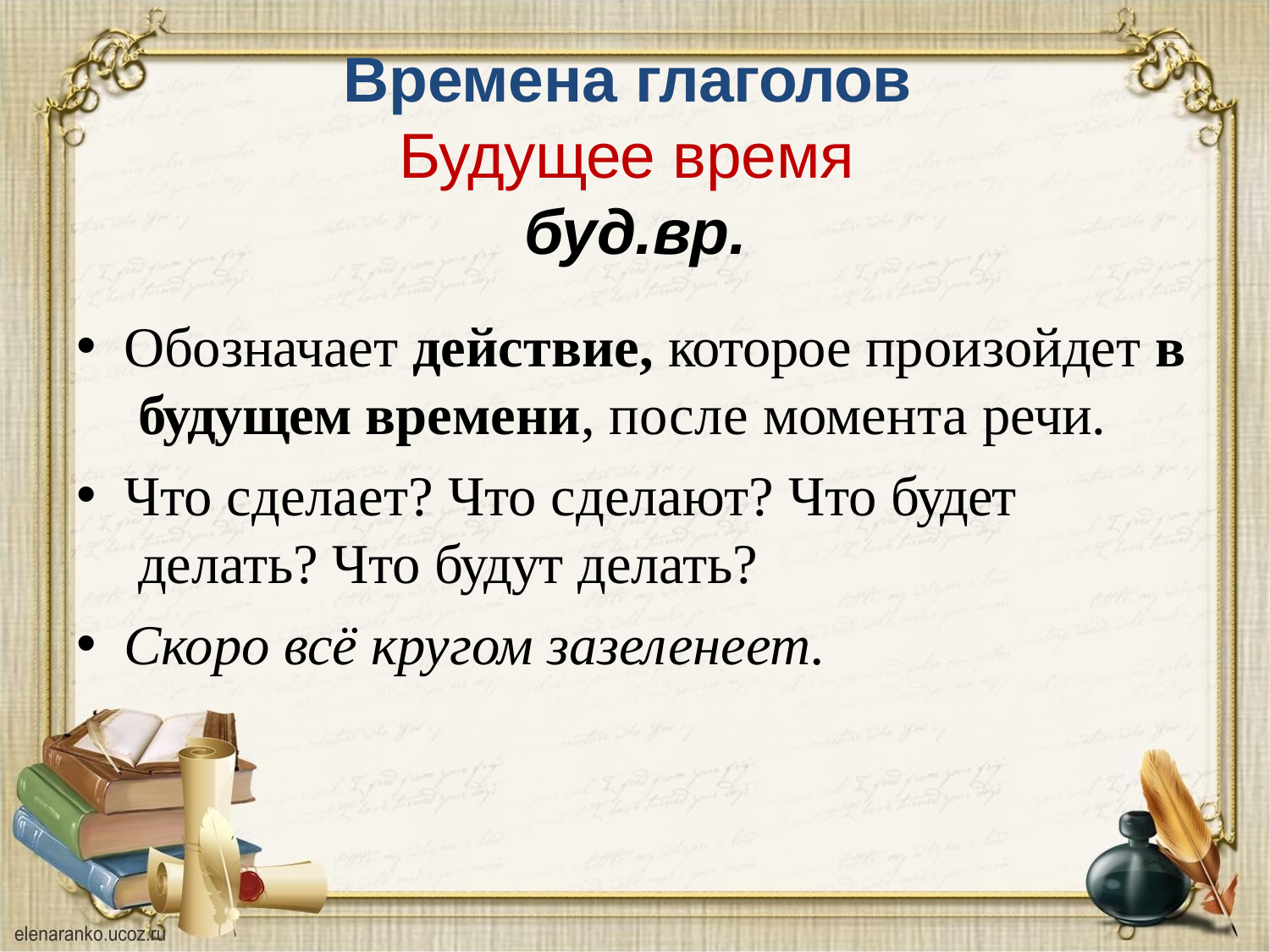

# Времена глаголов  Будущее время  буд.вр.
Обозначает действие, которое произойдет в  будущем времени, после момента речи.
Что сделает? Что сделают? Что будет  делать? Что будут делать?
Скоро всё кругом зазеленеет.